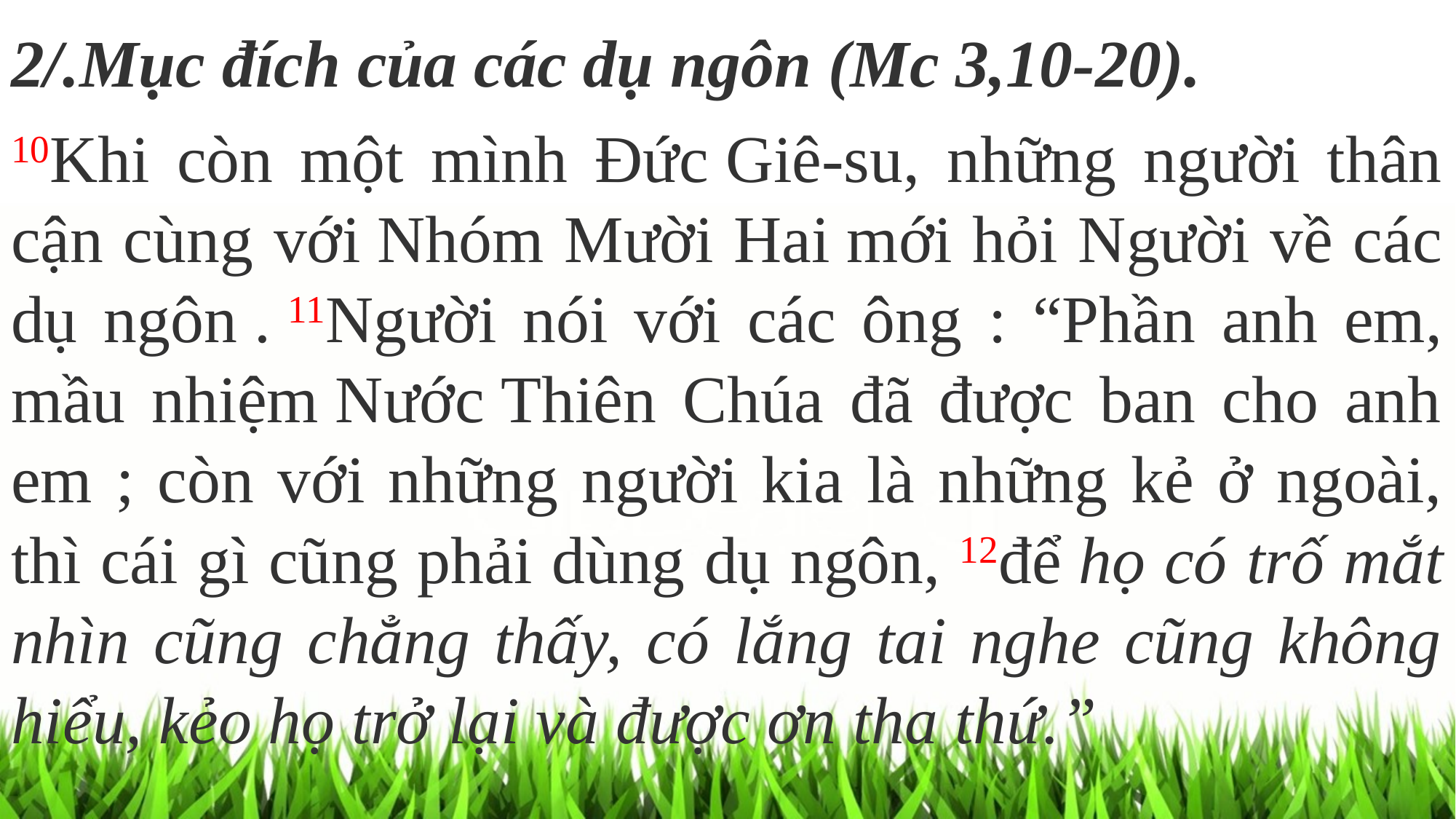

2/.Mục đích của các dụ ngôn (Mc 3,10-20).
10Khi còn một mình Đức Giê-su, những người thân cận cùng với Nhóm Mười Hai mới hỏi Người về các dụ ngôn . 11Người nói với các ông : “Phần anh em, mầu nhiệm Nước Thiên Chúa đã được ban cho anh em ; còn với những người kia là những kẻ ở ngoài, thì cái gì cũng phải dùng dụ ngôn, 12để họ có trố mắt nhìn cũng chẳng thấy, có lắng tai nghe cũng không hiểu, kẻo họ trở lại và được ơn tha thứ.”